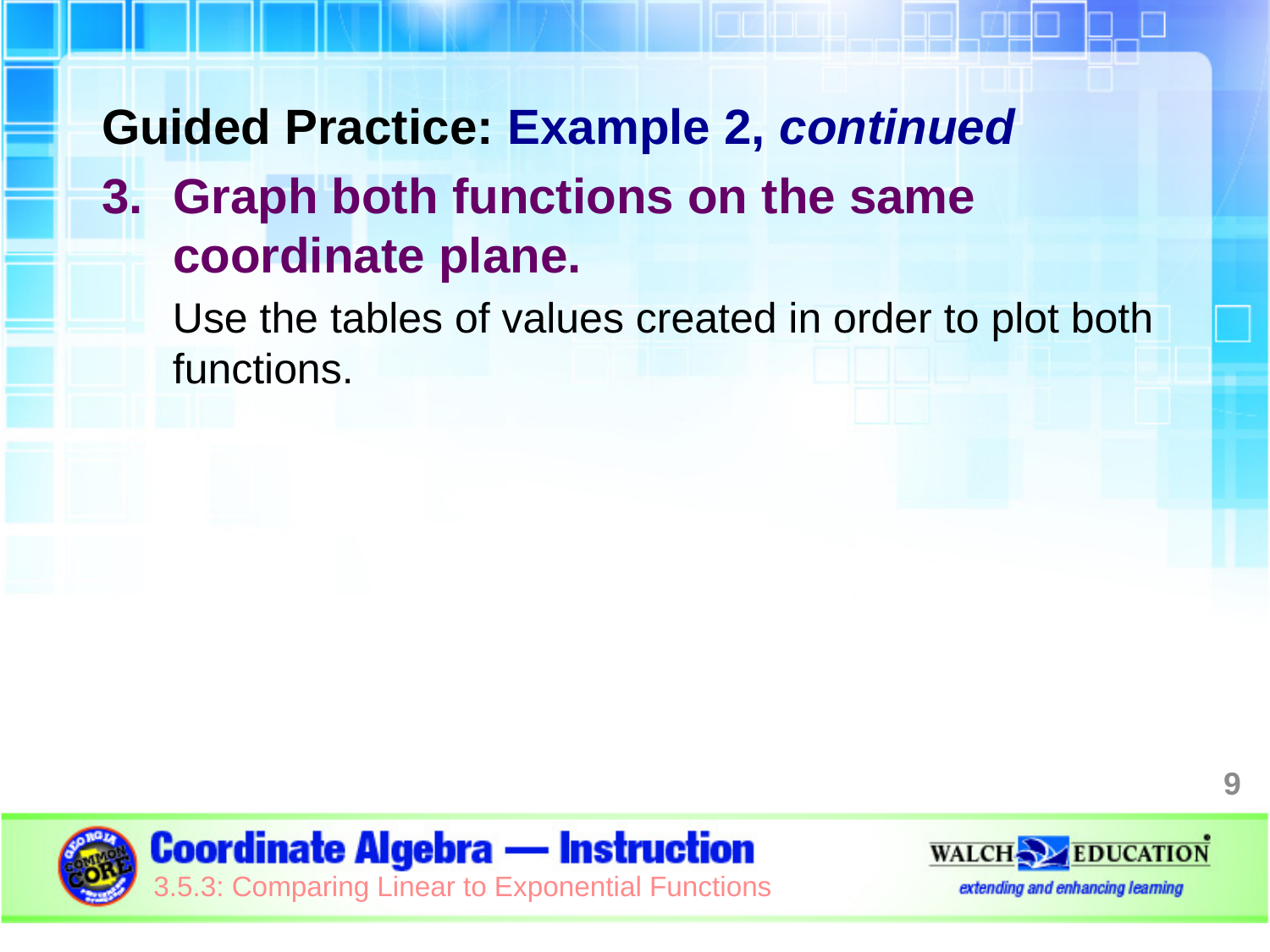

Guided Practice: Example 2, continued
Graph both functions on the same coordinate plane.
Use the tables of values created in order to plot both functions.
9
3.5.3: Comparing Linear to Exponential Functions